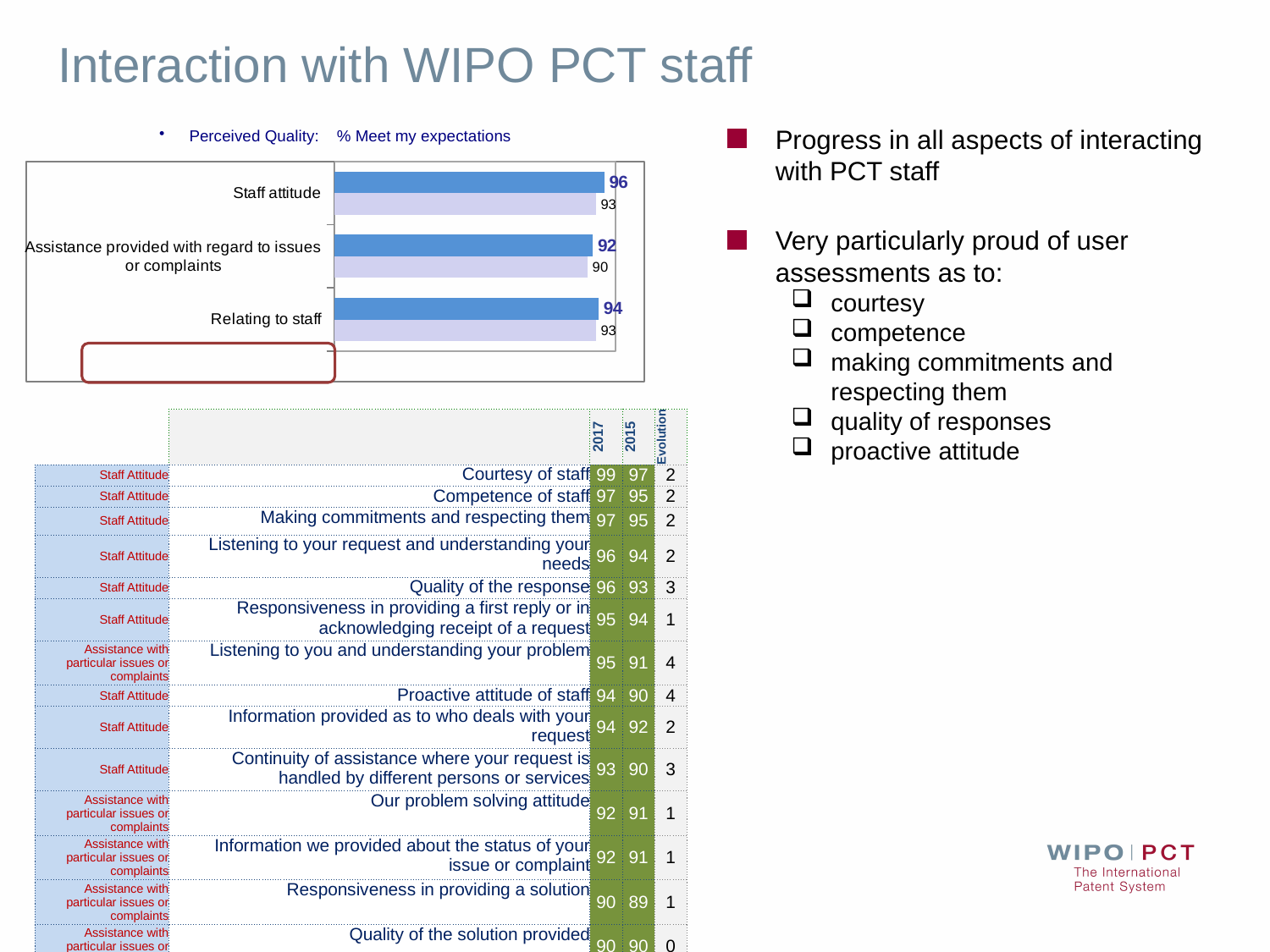

# Interaction with WIPO PCT staff
Progress in all aspects of interacting with PCT staff

Very particularly proud of user assessments as to:
courtesy
competence
making commitments and respecting them
quality of responses
proactive attitude
Perceived Quality:    % Meet my expectations

### Chart

| Category | 2017 | 2015 |
|---|---|---|
| Staff attitude | 96.0 | 93.0 |
| Assistance provided with regard to issues or complaints | 92.0 | 90.0 |
| Relating to staff | 94.0 | 93.0 |
|  |  | 2017 | 2015 | Evolution |
| --- | --- | --- | --- | --- |
| Staff Attitude | Courtesy of staff | 99 | 97 | 2 |
| Staff Attitude | Competence of staff | 97 | 95 | 2 |
| Staff Attitude | Making commitments and respecting them | 97 | 95 | 2 |
| Staff Attitude | Listening to your request and understanding your needs | 96 | 94 | 2 |
| Staff Attitude | Quality of the response | 96 | 93 | 3 |
| Staff Attitude | Responsiveness in providing a first reply or in acknowledging receipt of a request | 95 | 94 | 1 |
| Assistance with particular issues or complaints | Listening to you and understanding your problem | 95 | 91 | 4 |
| Staff Attitude | Proactive attitude of staff | 94 | 90 | 4 |
| Staff Attitude | Information provided as to who deals with your request | 94 | 92 | 2 |
| Staff Attitude | Continuity of assistance where your request is handled by different persons or services | 93 | 90 | 3 |
| Assistance with particular issues or complaints | Our problem solving attitude | 92 | 91 | 1 |
| Assistance with particular issues or complaints | Information we provided about the status of your issue or complaint | 92 | 91 | 1 |
| Assistance with particular issues or complaints | Responsiveness in providing a solution | 90 | 89 | 1 |
| Assistance with particular issues or complaints | Quality of the solution provided | 90 | 90 | 0 |